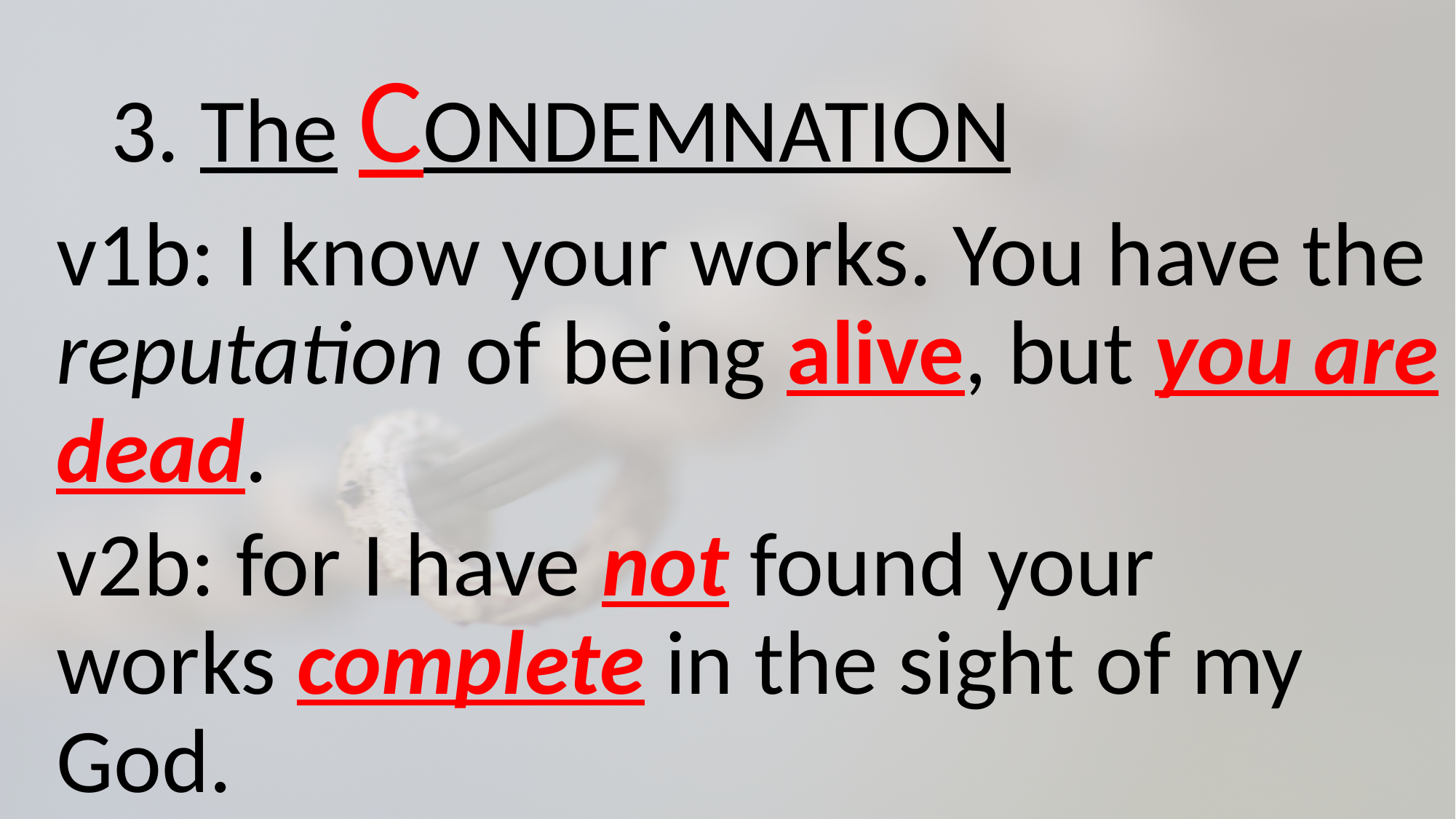

# 3. The CONDEMNATION
v1b: I know your works. You have the reputation of being alive, but you are dead.
v2b: for I have not found your works complete in the sight of my God.